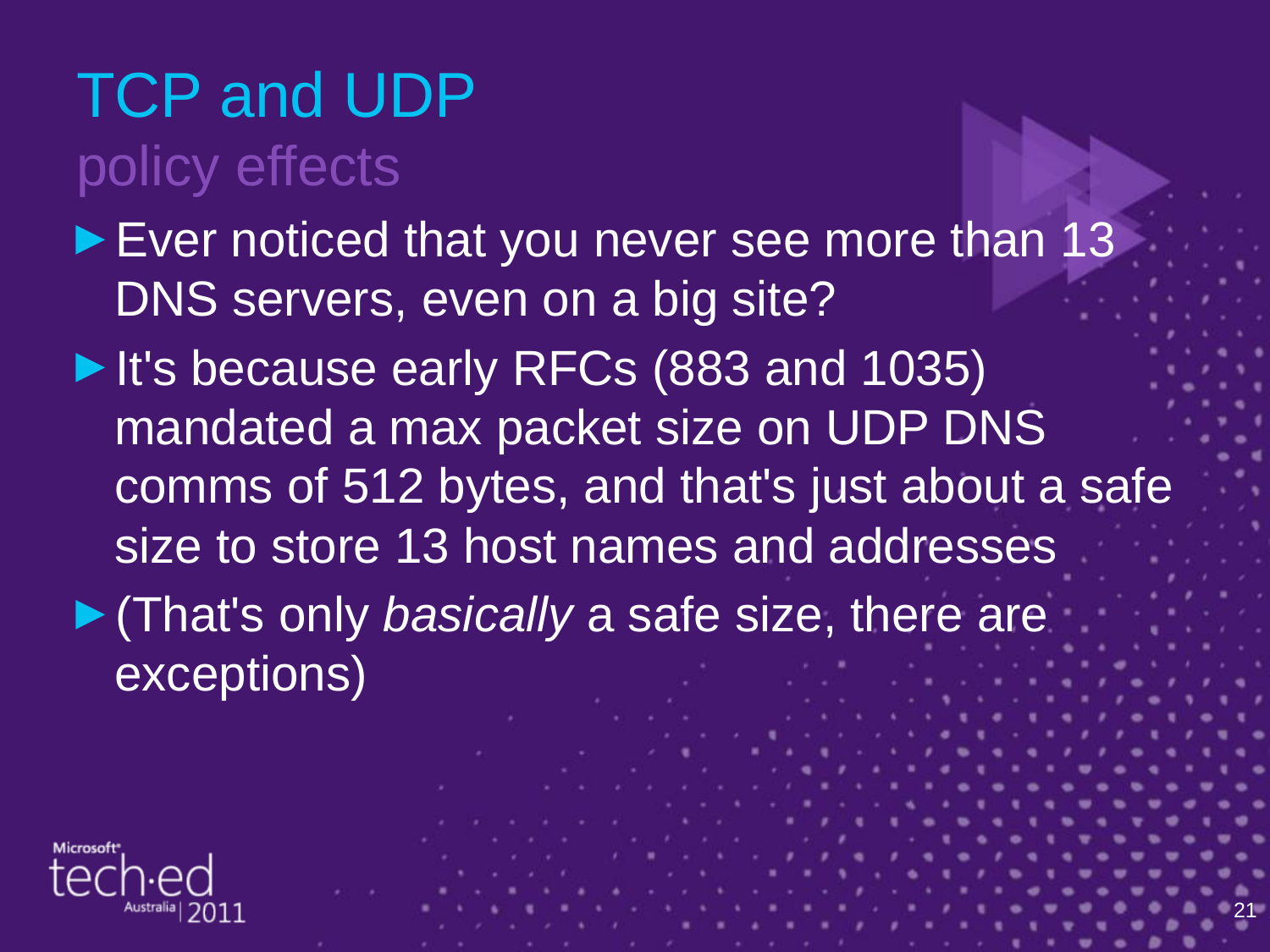

# TCP and UDP policy effects
Ever noticed that you never see more than 13 DNS servers, even on a big site?
It's because early RFCs (883 and 1035) mandated a max packet size on UDP DNS comms of 512 bytes, and that's just about a safe size to store 13 host names and addresses
(That's only basically a safe size, there are exceptions)
21